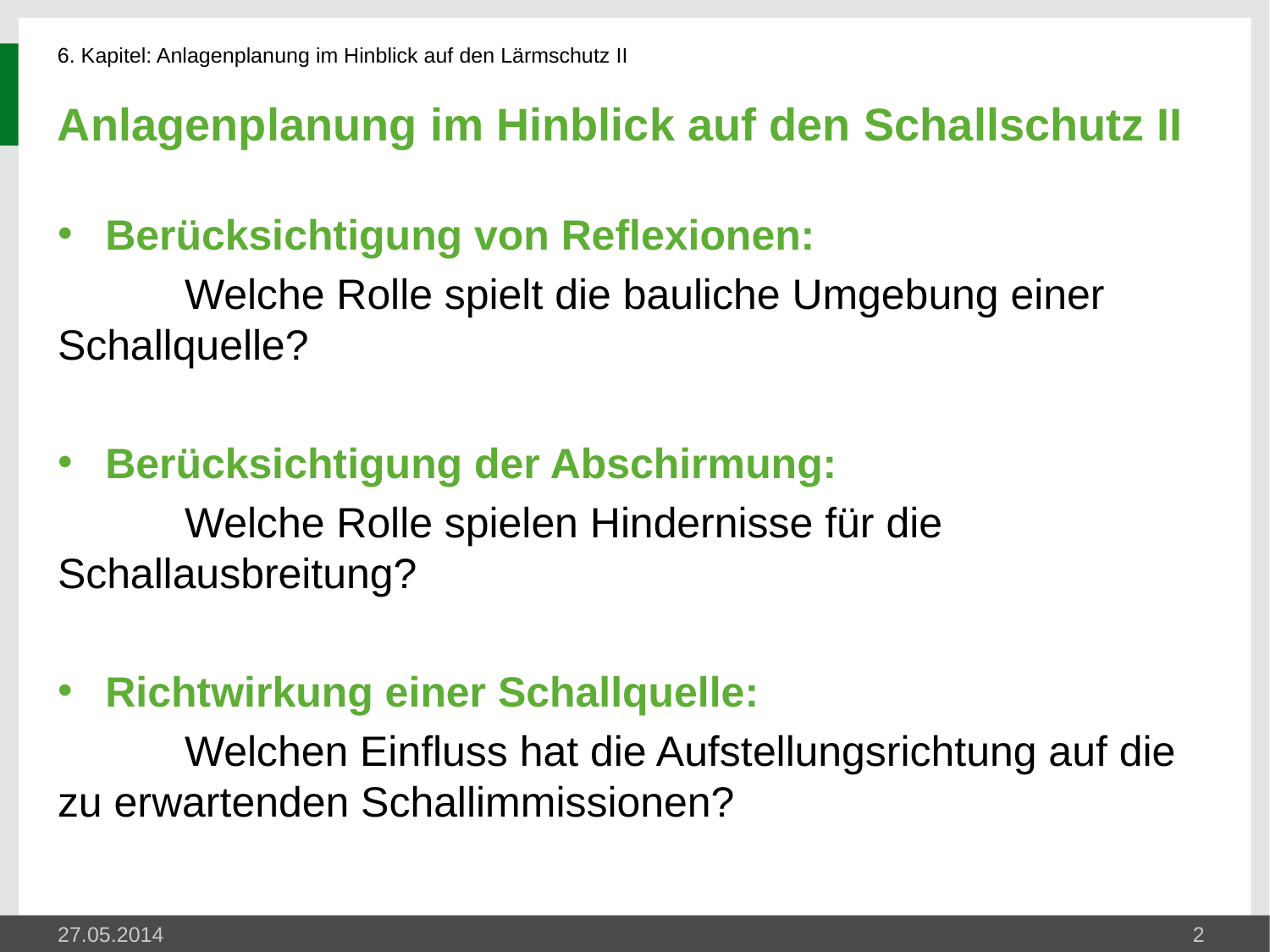

# Anlagenplanung im Hinblick auf den Schallschutz II
Berücksichtigung von Reflexionen:
	Welche Rolle spielt die bauliche Umgebung einer 	Schallquelle?

Berücksichtigung der Abschirmung:
	Welche Rolle spielen Hindernisse für die 	Schallausbreitung?

Richtwirkung einer Schallquelle:
	Welchen Einfluss hat die Aufstellungsrichtung auf die 	zu erwartenden Schallimmissionen?
27.05.2014
2